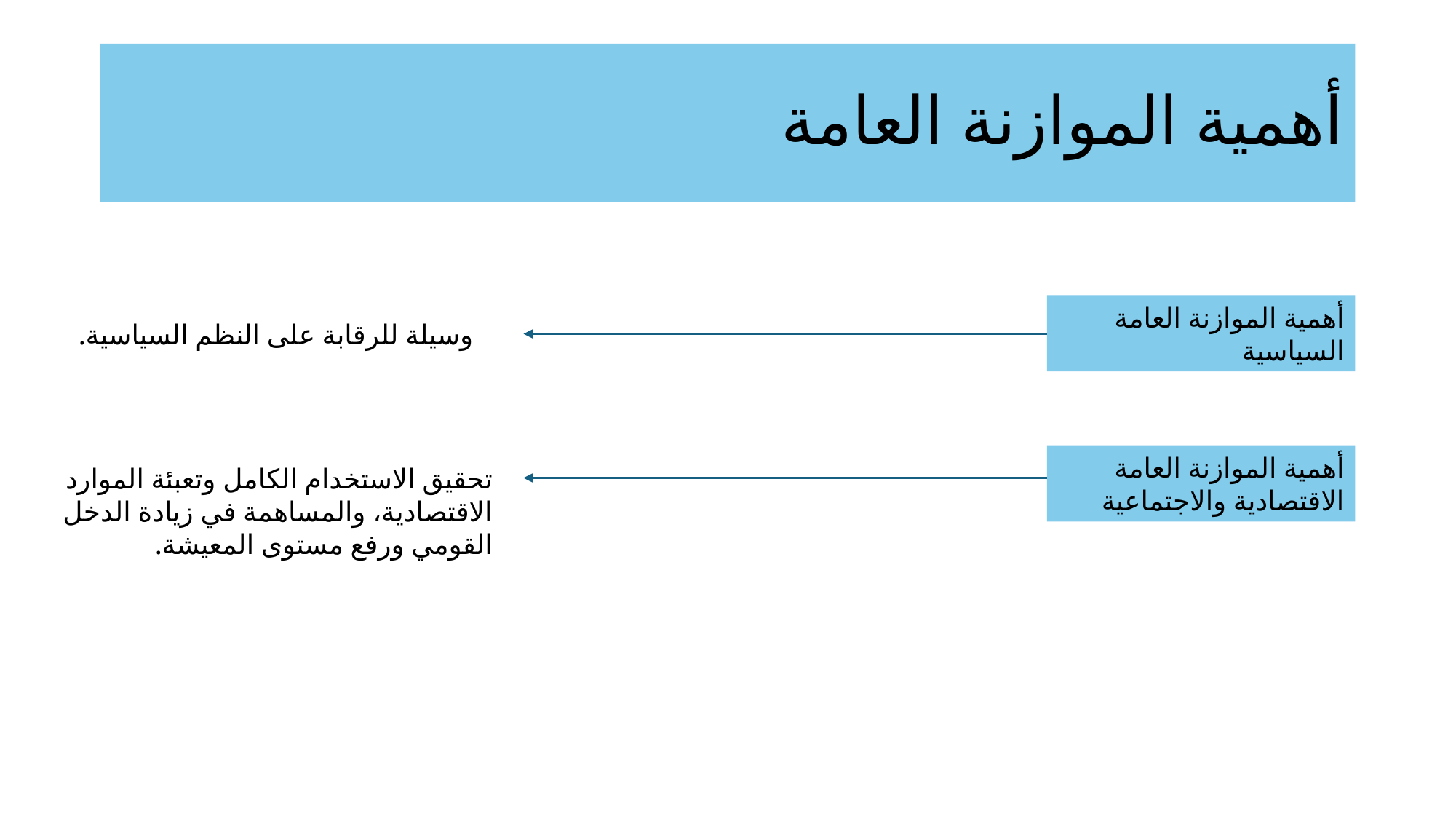

# أهمية الموازنة العامة
أهمية الموازنة العامة
السياسية
وسيلة للرقابة على النظم السياسية.
أهمية الموازنة العامة
الاقتصادية والاجتماعية
تحقيق الاستخدام الكامل وتعبئة الموارد الاقتصادية، والمساهمة في زيادة الدخل القومي ورفع مستوى المعيشة.